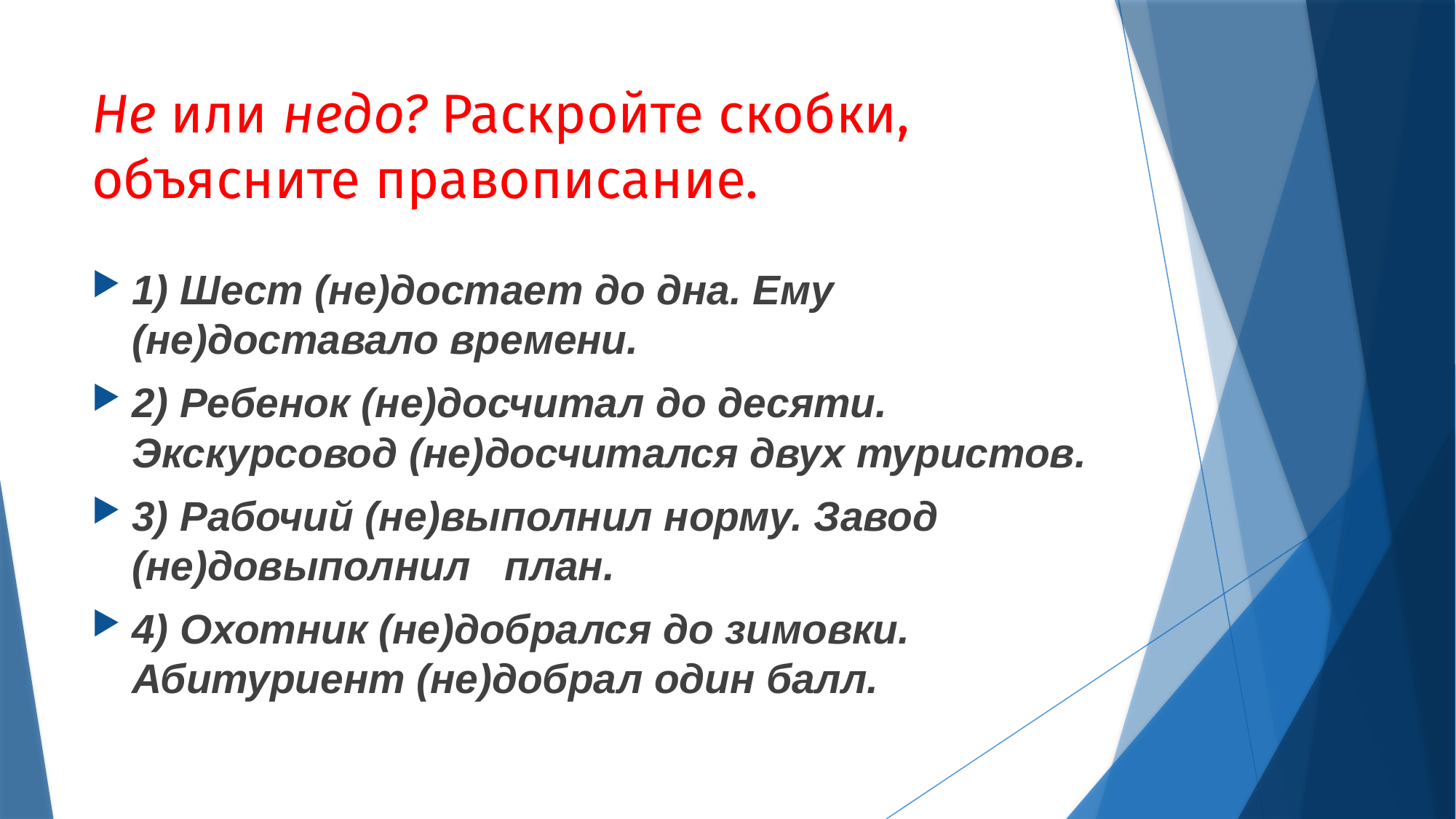

# Не или недо? Раскройте скобки, объясните правописание.
1) Шест (не)достает до дна. Ему (не)доставало времени.
2) Ребенок (не)досчитал до десяти. Экскурсовод (не)досчитался двух туристов.
3) Рабочий (не)выполнил норму. Завод (не)довыполнил   план.
4) Охотник (не)добрался до зимовки. Абитуриент (не)добрал один балл.